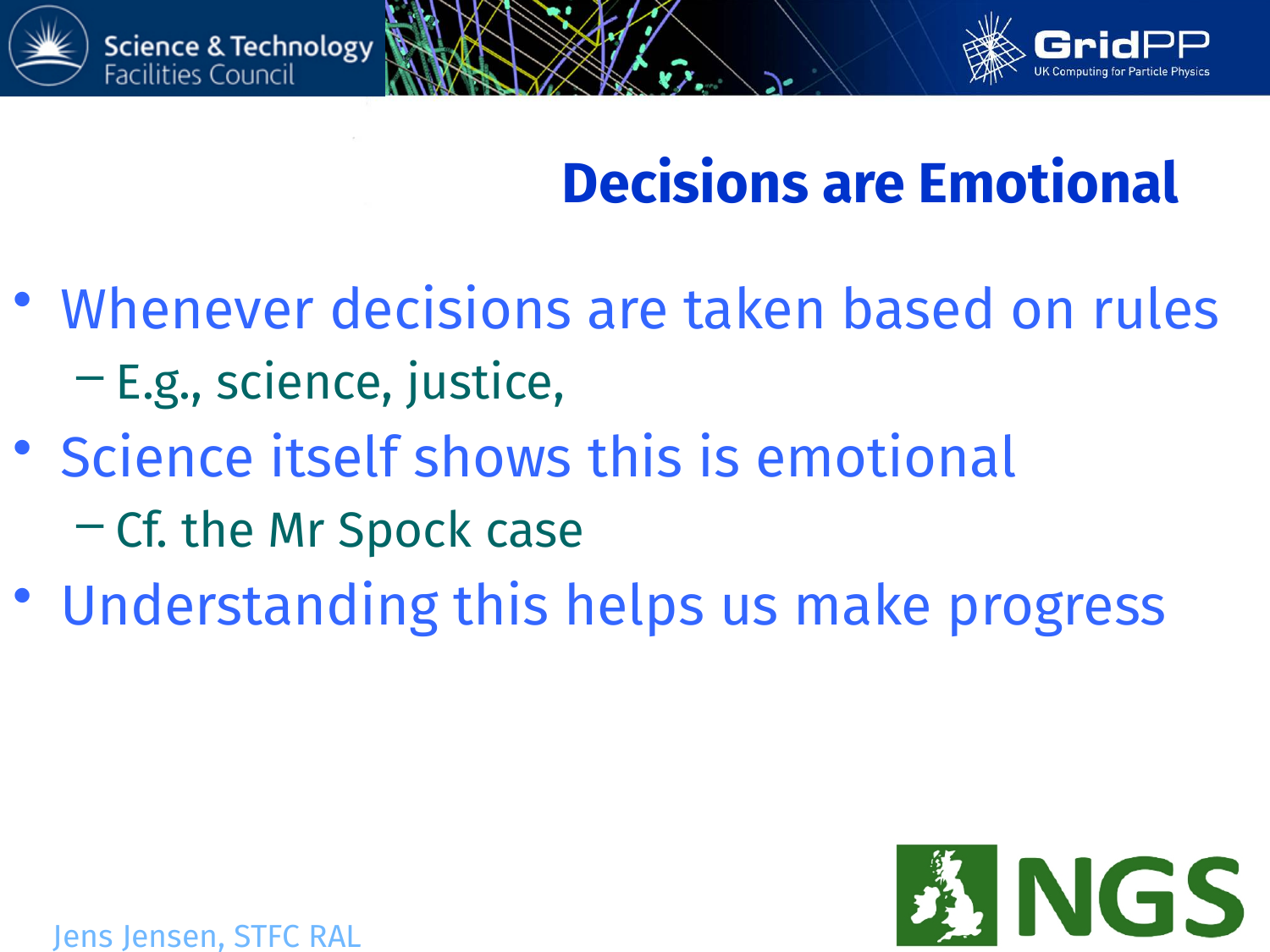

# Decisions are Emotional
Whenever decisions are taken based on rules
E.g., science, justice,
Science itself shows this is emotional
Cf. the Mr Spock case
Understanding this helps us make progress